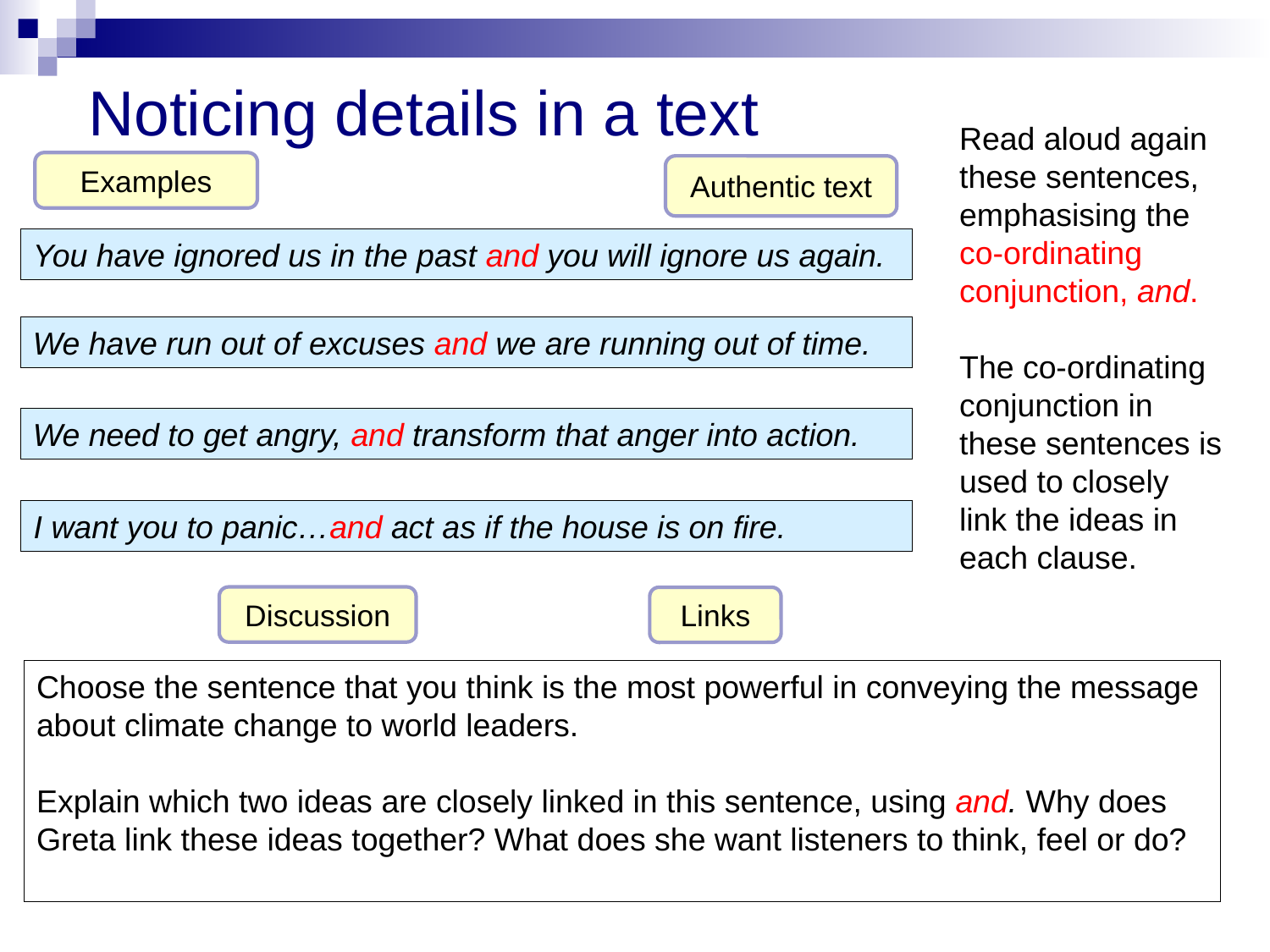

Noticing details in a text
Read aloud again these sentences, emphasising the co-ordinating conjunction, and.

The co-ordinating conjunction in these sentences is used to closely link the ideas in each clause.
Examples
Authentic text
You have ignored us in the past and you will ignore us again.
We have run out of excuses and we are running out of time.
We need to get angry, and transform that anger into action.
I want you to panic…and act as if the house is on fire.
Discussion
Links

Choose the sentence that you think is the most powerful in conveying the message about climate change to world leaders.

Explain which two ideas are closely linked in this sentence, using and. Why does Greta link these ideas together? What does she want listeners to think, feel or do?